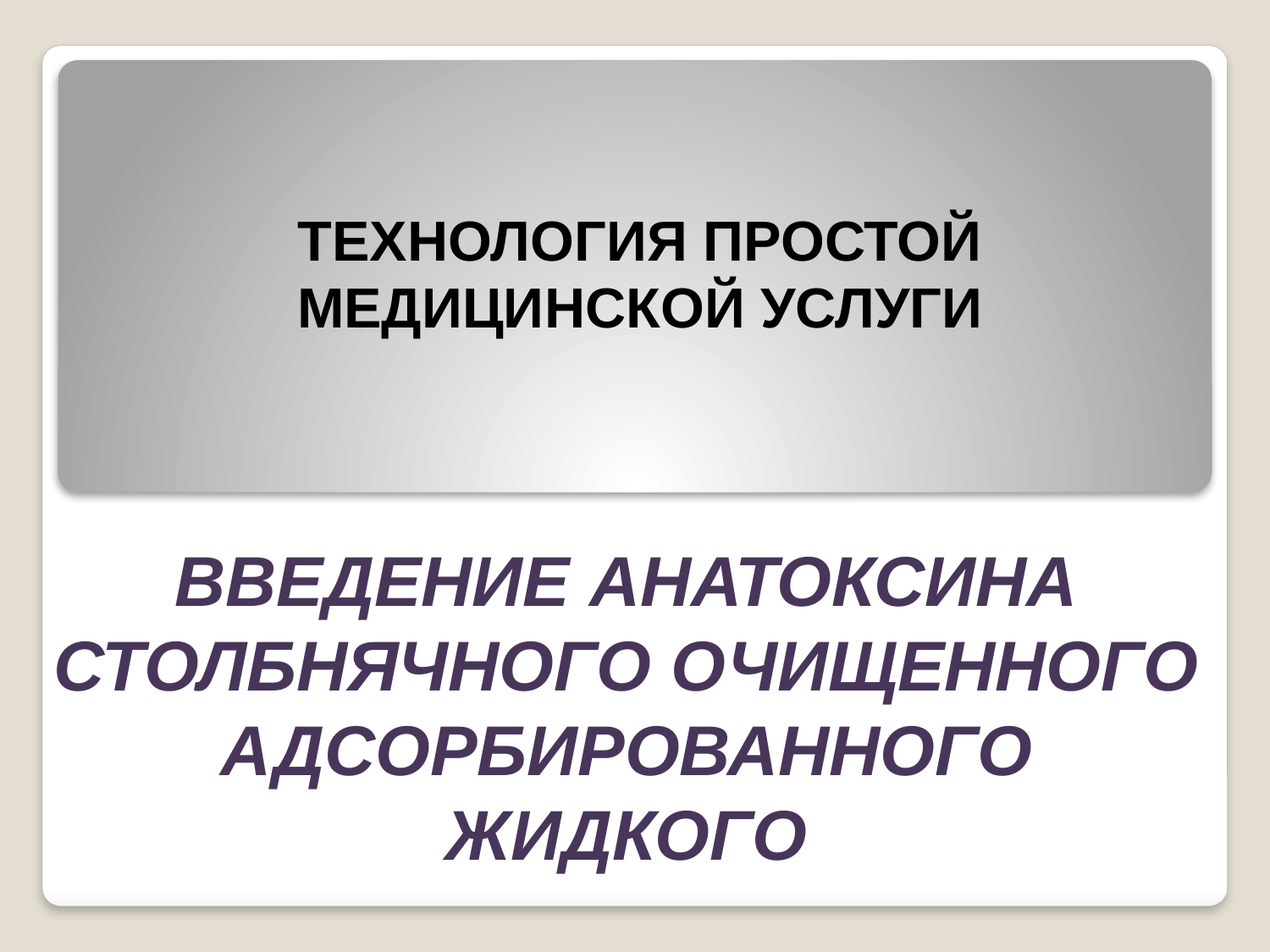

# ТЕХНОЛОГИЯ ПРОСТОЙ МЕДИЦИНСКОЙ УСЛУГИ
ВВЕДЕНИЕ АНАТОКСИНА СТОЛБНЯЧНОГО ОЧИЩЕННОГО АДСОРБИРОВАННОГО ЖИДКОГО